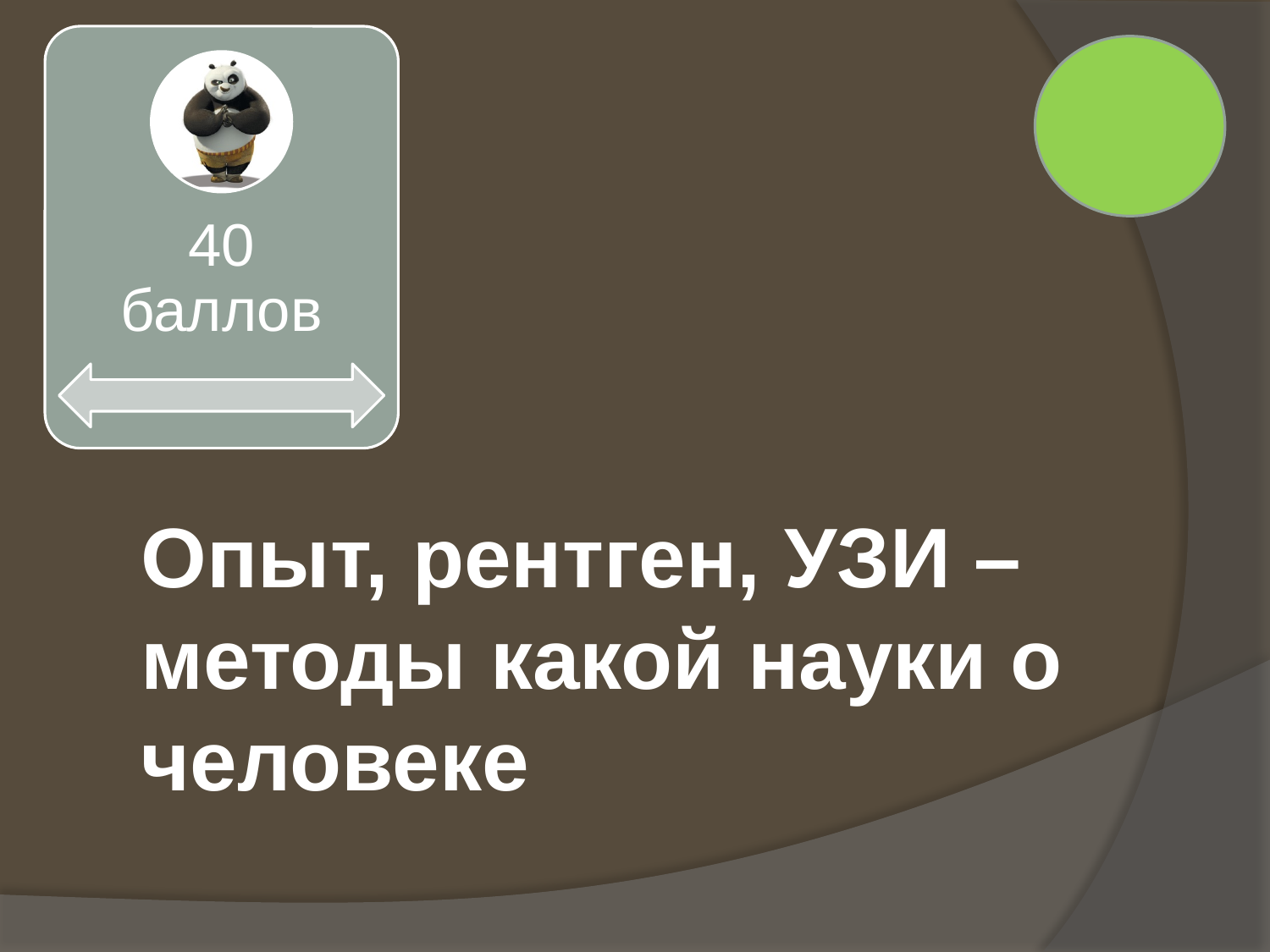

40 баллов

# Опыт, рентген, УЗИ – методы какой науки о человеке